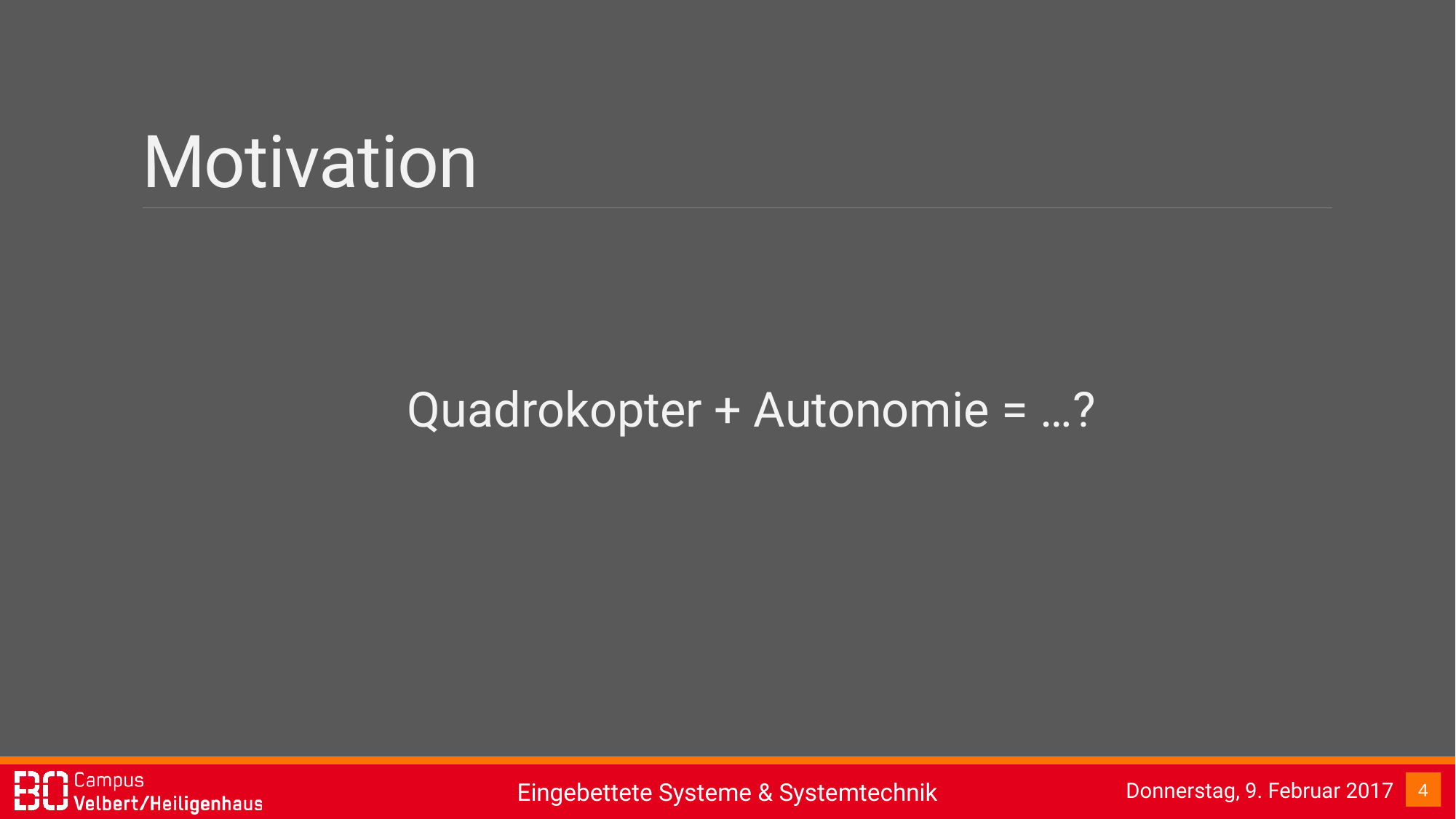

# Motivation
Quadrokopter + Autonomie = …?

Donnerstag, 9. Februar 2017
4